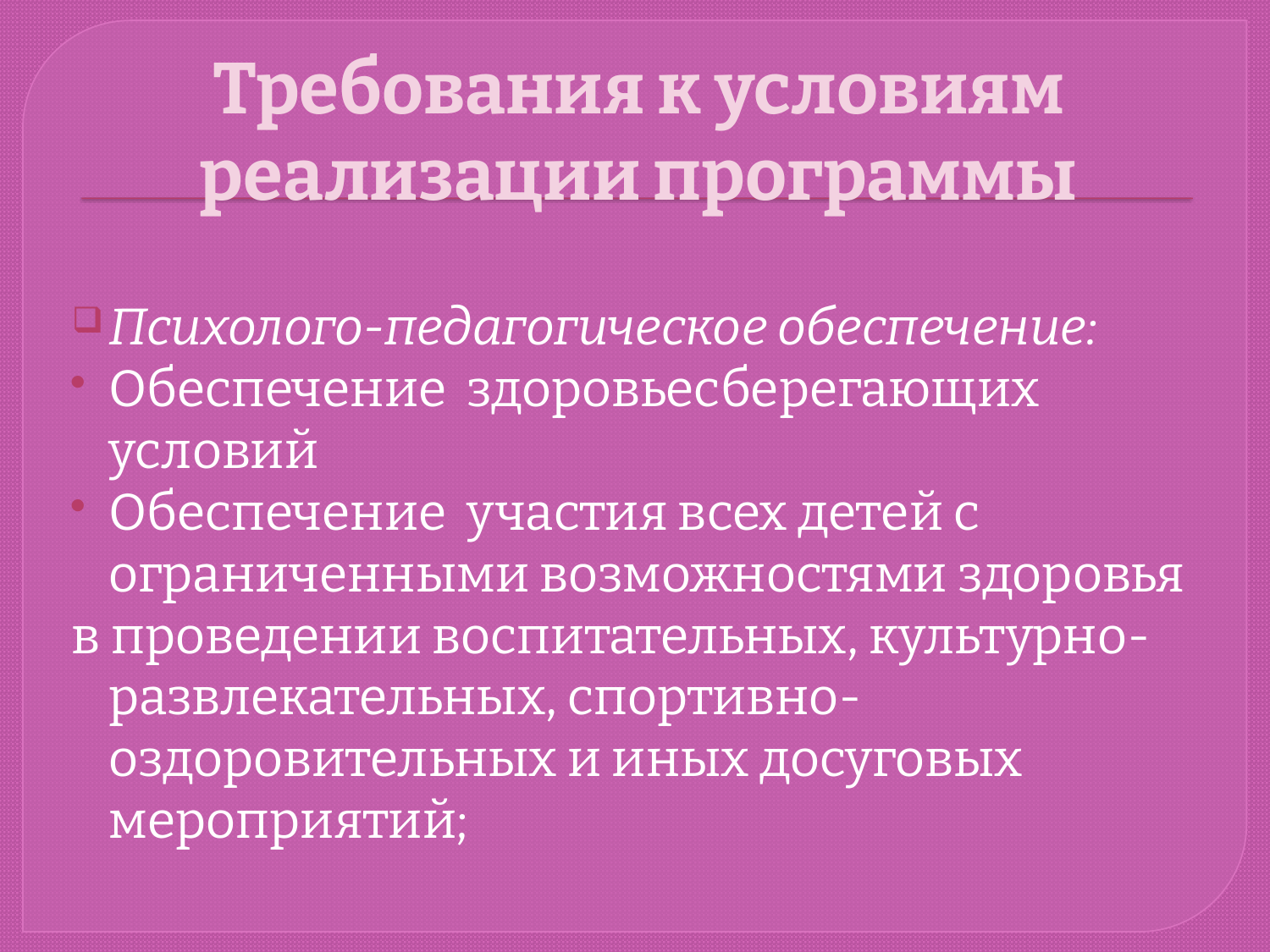

# Требования к условиям реализации программы
Психолого-педагогическое обеспечение:
Обеспечение  здоровьесберегающих условий
Обеспечение  участия всех детей с ограниченными возможностями здоровья
в проведении воспитательных, культурно-развлекательных, спортивно-оздоровительных и иных досуговых мероприятий;